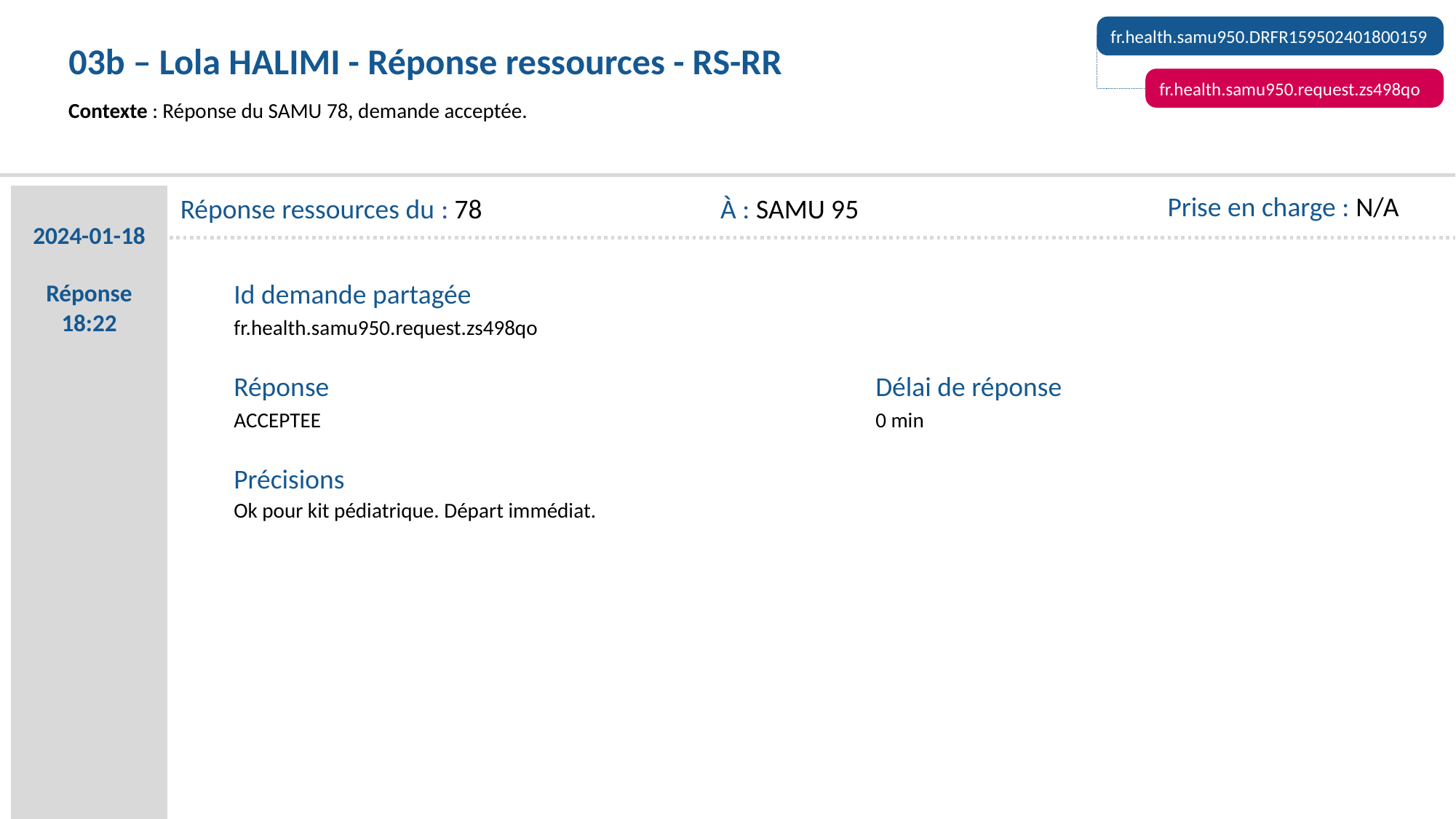

fr.health.samu950.DRFR159502401800159
03b – Lola HALIMI - Réponse ressources - RS-RR
fr.health.samu950.request.zs498qo
Contexte : Réponse du SAMU 78, demande acceptée.
Prise en charge : N/A

2024-01-18

Réponse 18:22

Réponse ressources du : 78
À : SAMU 95
Id demande partagée
fr.health.samu950.request.zs498qo
Réponse
Délai de réponse
ACCEPTEE
0 min
Précisions
Ok pour kit pédiatrique. Départ immédiat.